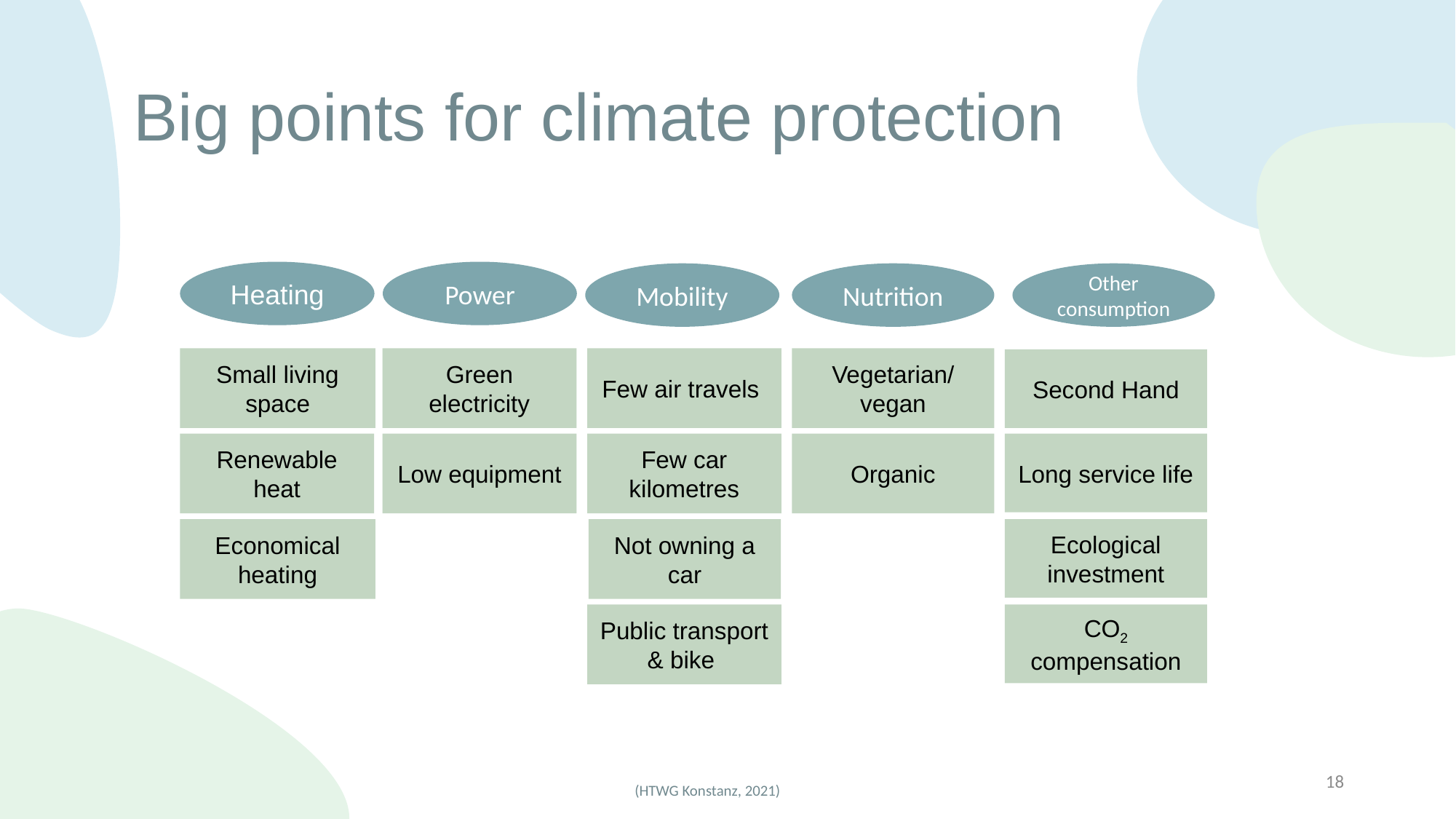

# Big points for climate protection

Heating
Power
Mobility
Nutrition
Other consumption
Few air travels
Small living space
Green electricity
Vegetarian/ vegan
Second Hand
Low equipment
Long service life
Renewable heat
Organic
Few car kilometres
Ecological investment
Not owning a car
Economical heating
Public transport & bike
CO2 compensation

18
(HTWG Konstanz, 2021)